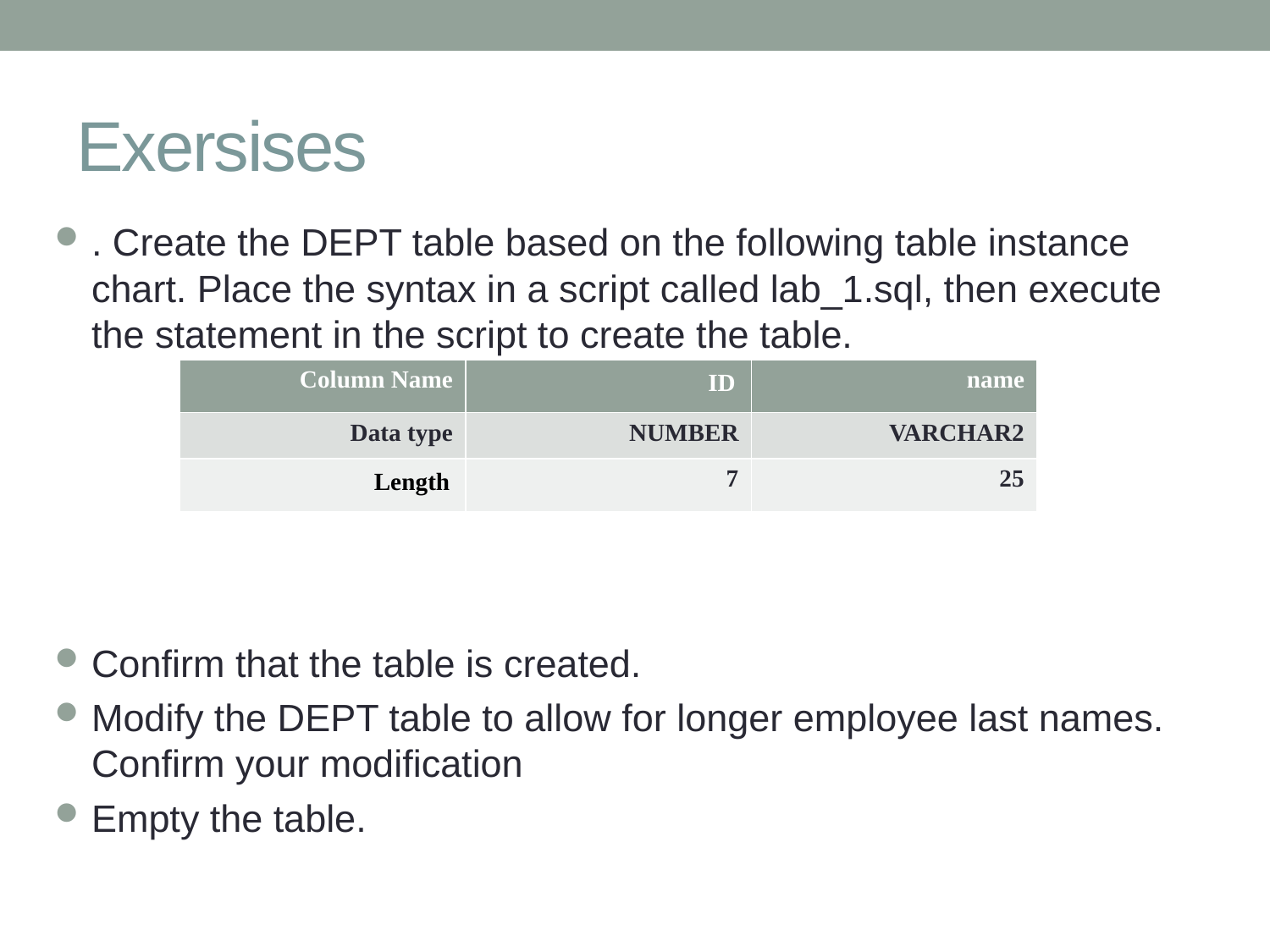

# Exersises
. Create the DEPT table based on the following table instance chart. Place the syntax in a script called lab_1.sql, then execute the statement in the script to create the table.

Confirm that the table is created.
Modify the DEPT table to allow for longer employee last names. Confirm your modification
Empty the table.

| Column Name | ID | name |
| --- | --- | --- |
| Data type | NUMBER | VARCHAR2 |
| Length | 7 | 25 |